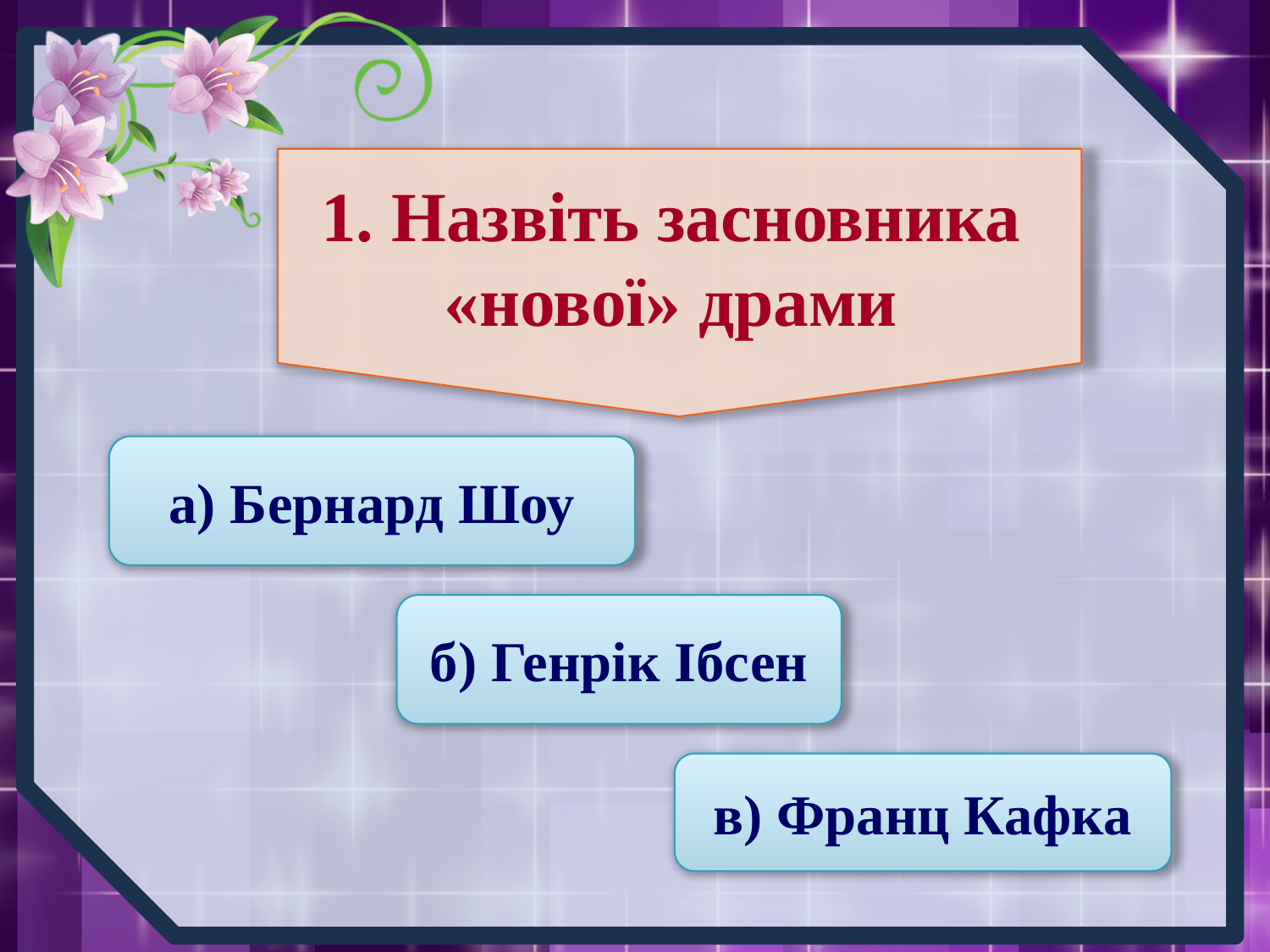

1. Назвіть засновника
«нової» драми

а) Бернард Шоу
б) Генрік Ібсен
в) Франц Кафка